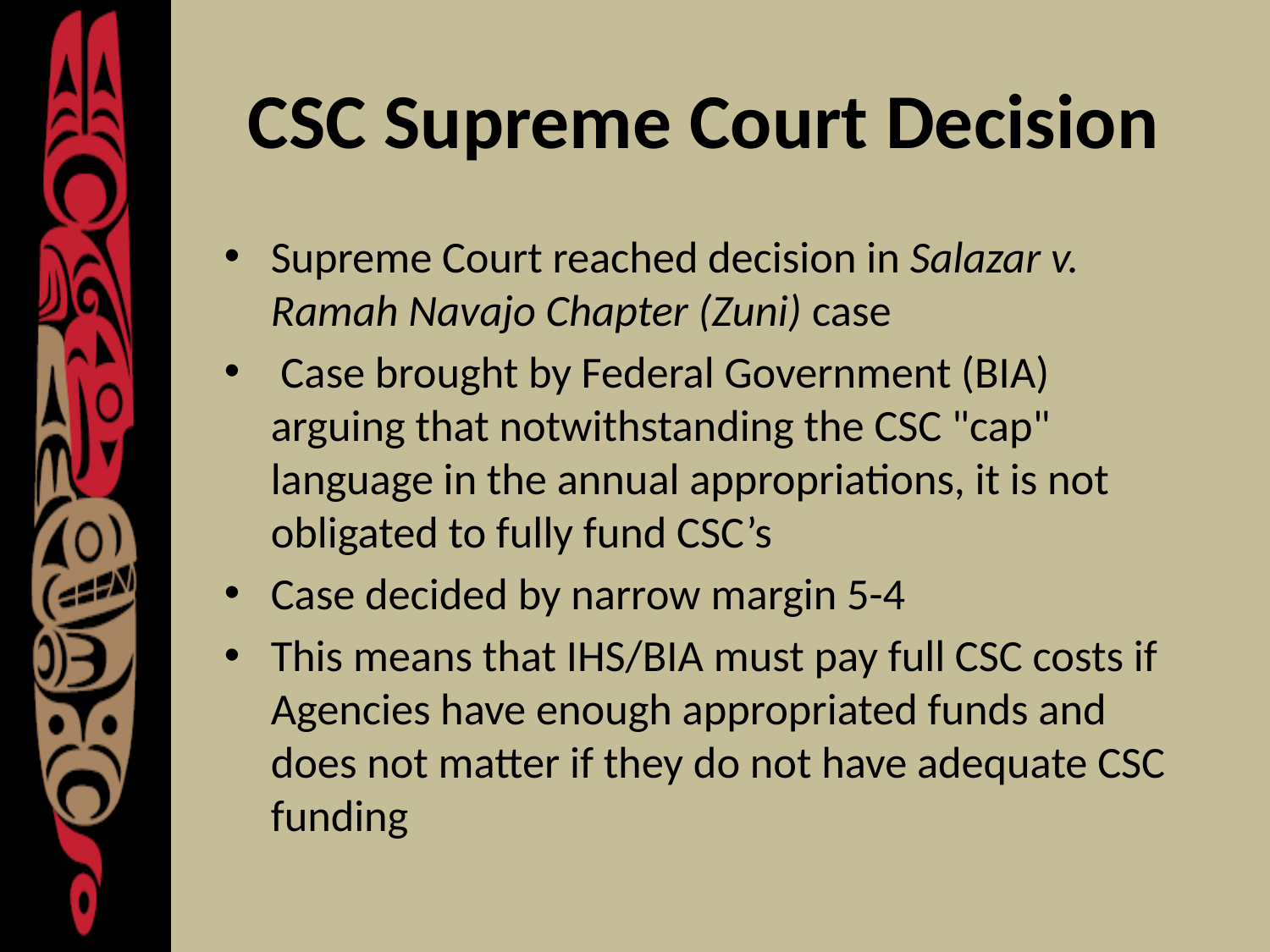

# CSC Supreme Court Decision
Supreme Court reached decision in Salazar v. Ramah Navajo Chapter (Zuni) case
 Case brought by Federal Government (BIA) arguing that notwithstanding the CSC "cap" language in the annual appropriations, it is not obligated to fully fund CSC’s
Case decided by narrow margin 5-4
This means that IHS/BIA must pay full CSC costs if Agencies have enough appropriated funds and does not matter if they do not have adequate CSC funding